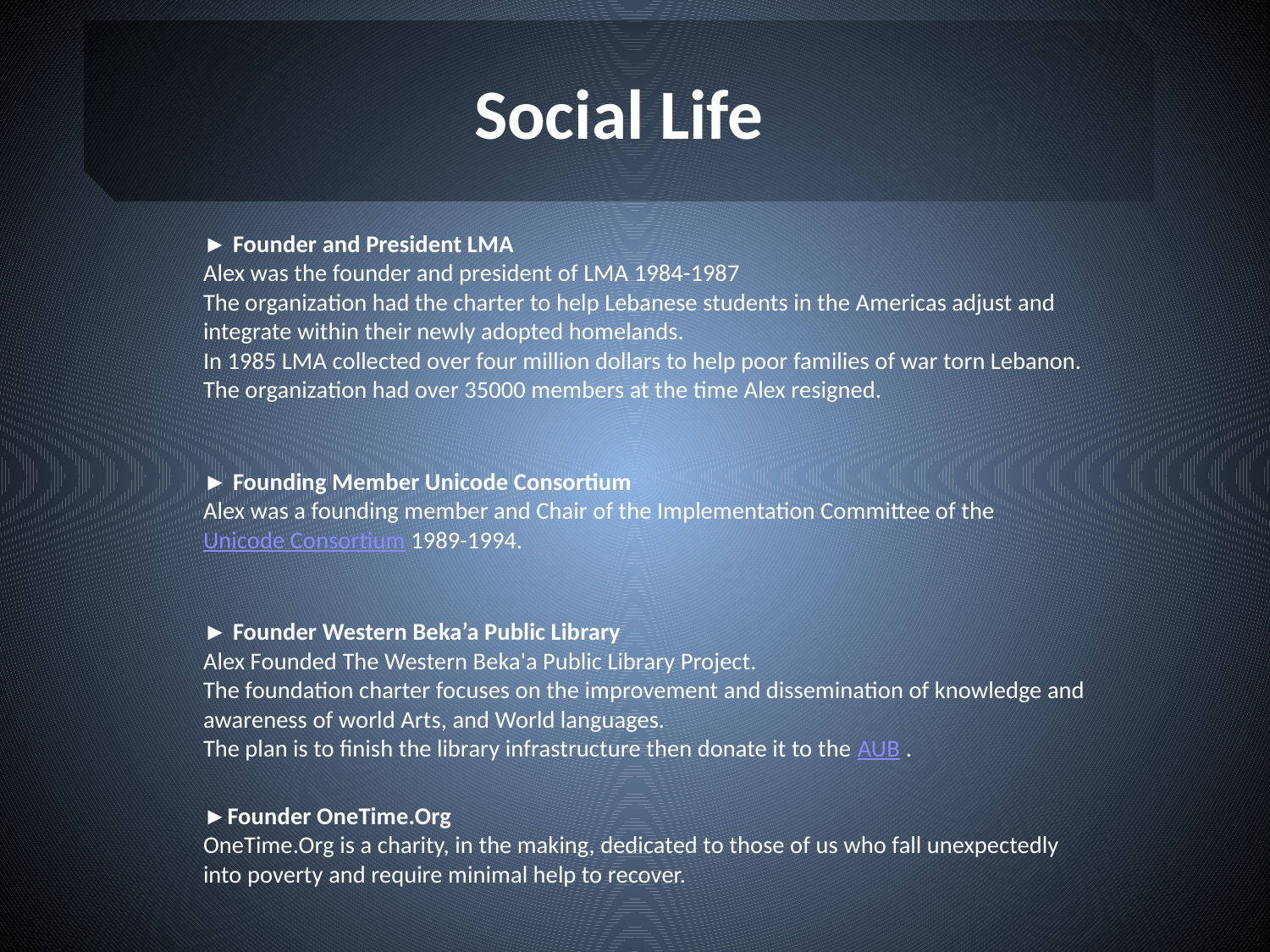

Social Life
► Founder and President LMA
Alex was the founder and president of LMA 1984-1987
The organization had the charter to help Lebanese students in the Americas adjust and integrate within their newly adopted homelands.
In 1985 LMA collected over four million dollars to help poor families of war torn Lebanon. The organization had over 35000 members at the time Alex resigned.
► Founding Member Unicode Consortium
Alex was a founding member and Chair of the Implementation Committee of the Unicode Consortium 1989-1994.
► Founder Western Beka’a Public Library
Alex Founded The Western Beka'a Public Library Project.
The foundation charter focuses on the improvement and dissemination of knowledge and awareness of world Arts, and World languages.
The plan is to finish the library infrastructure then donate it to the AUB .

►Founder OneTime.Org
OneTime.Org is a charity, in the making, dedicated to those of us who fall unexpectedly into poverty and require minimal help to recover.